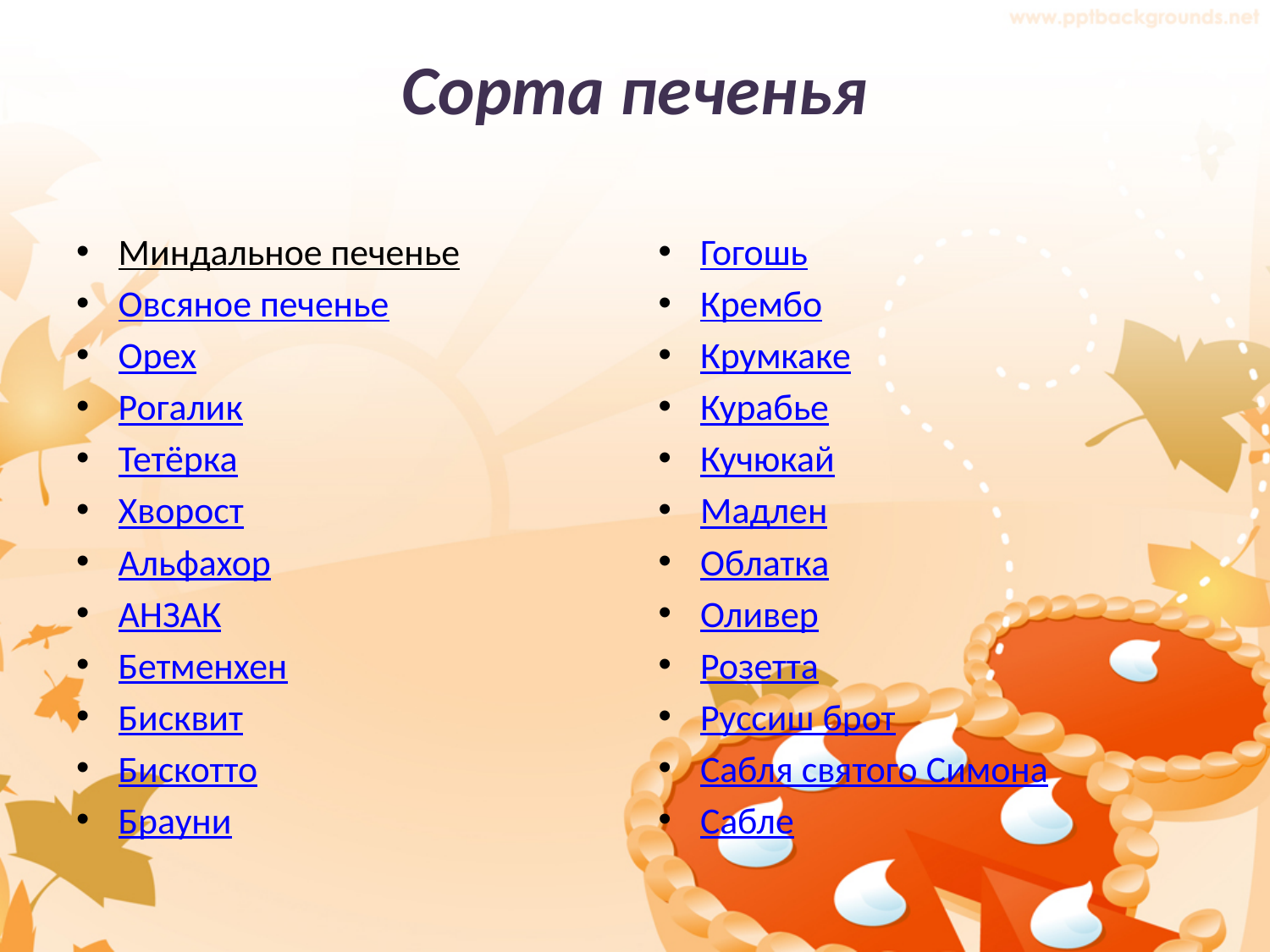

# Сорта печенья
Миндальное печенье
Овсяное печенье
Орех
Рогалик
Тетёрка
Хворост
Альфахор
АНЗАК
Бетменхен
Бисквит
Бискотто
Брауни

Гогошь
Крембо
Крумкаке
Курабье
Кучюкай
Мадлен
Облатка
Оливер
Розетта
Руссиш брот
Сабля святого Симона
Сабле